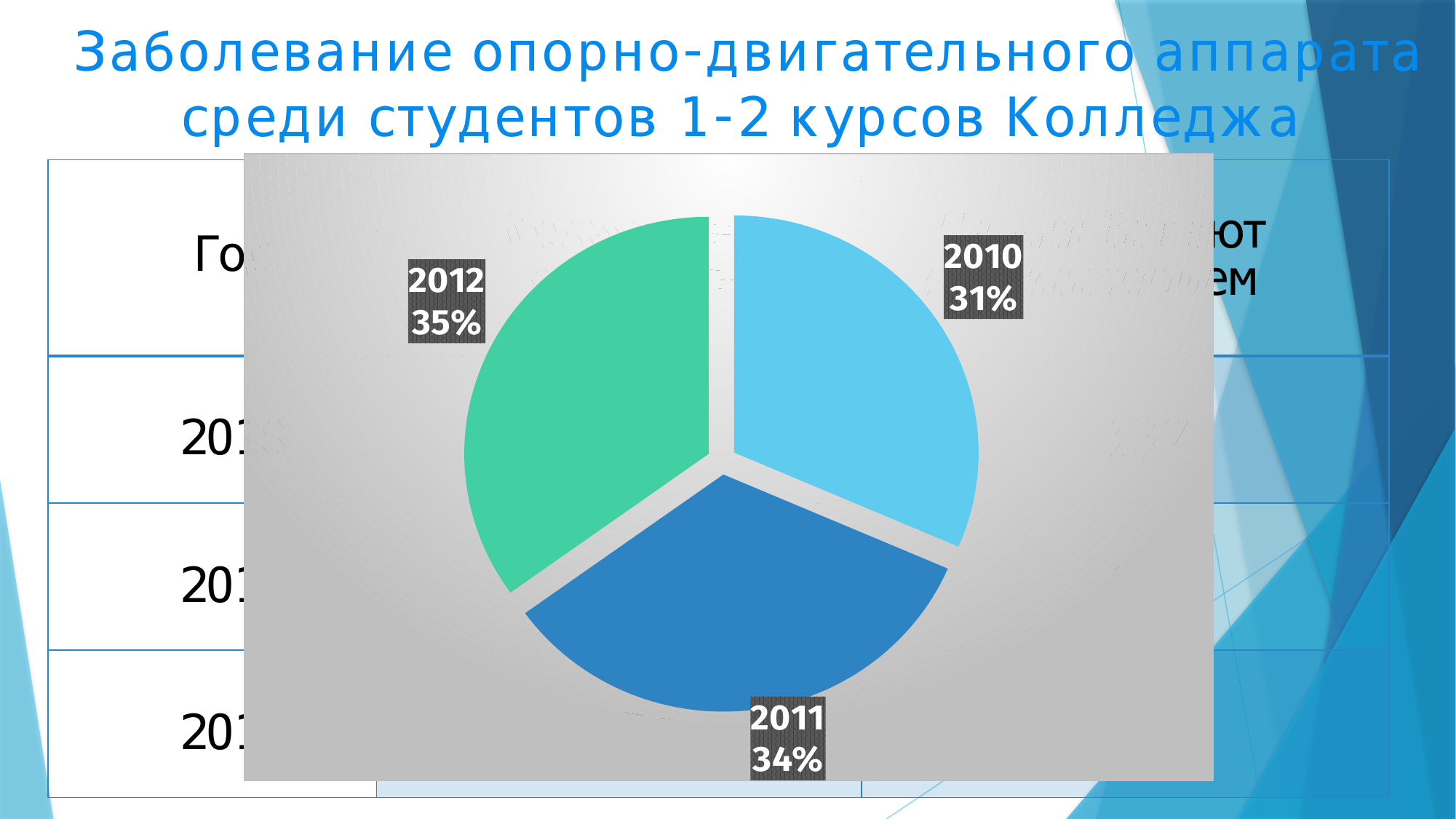

# Заболевание опорно-двигательного аппарата среди студентов 1-2 курсов Колледжа

### Chart

| Category | Продажи |
|---|---|
| 2010 | 137.0 |
| 2011 | 146.0 |
| 2012 | 152.0 |
|  | None |
| Год | Количество студентов | Из них болеют плоскостопием |
| --- | --- | --- |
| 2010 | 228 | 137 |
| 2011 | 244 | 146 |
| 2012 | 254 | 152 |